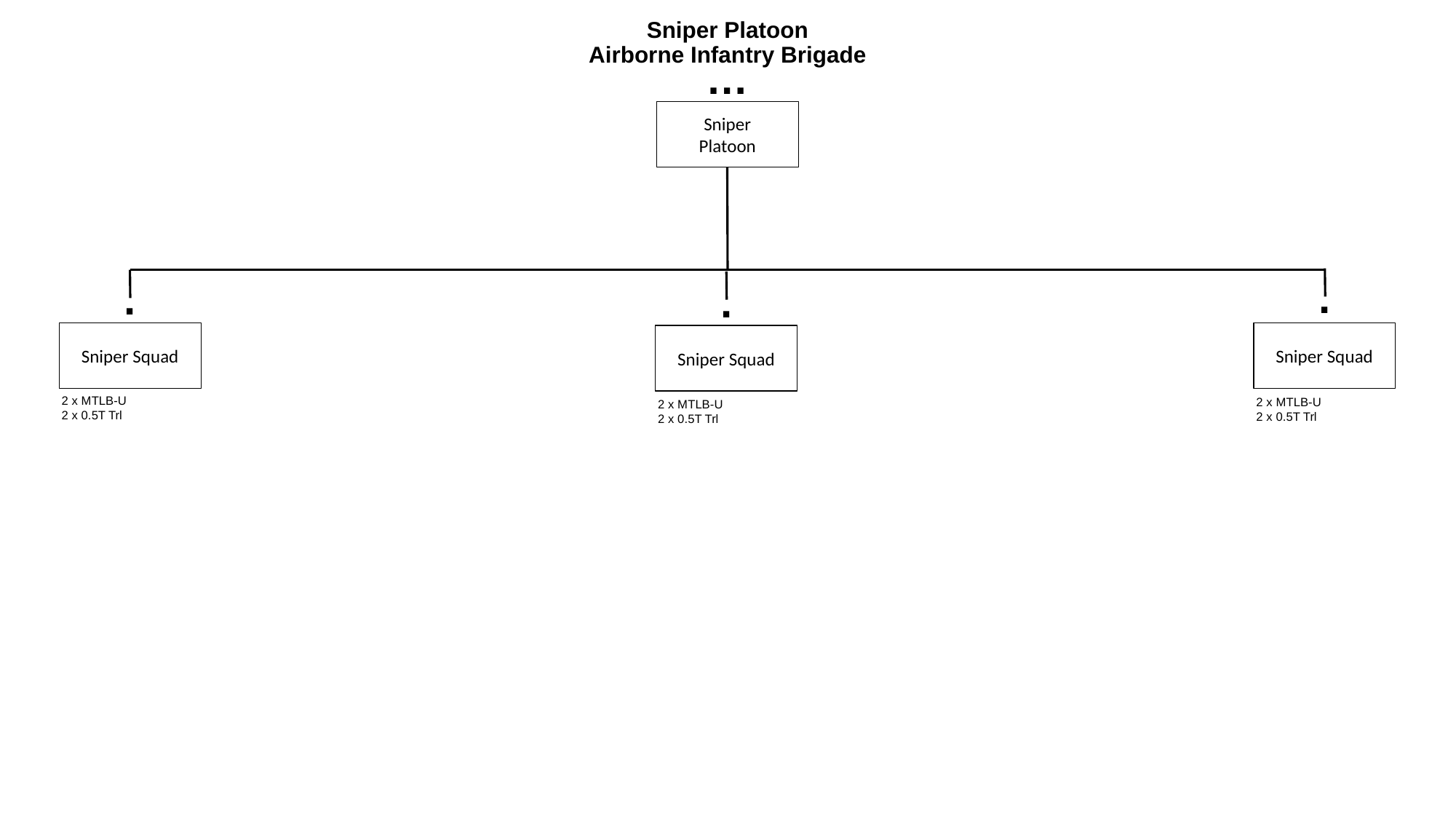

# Sniper Platoon Airborne Infantry Brigade
…
Sniper
Platoon
.
.
.
Sniper Squad
Sniper Squad
Sniper Squad
2 x MTLB-U
2 x 0.5T Trl
2 x MTLB-U
2 x 0.5T Trl
2 x MTLB-U
2 x 0.5T Trl